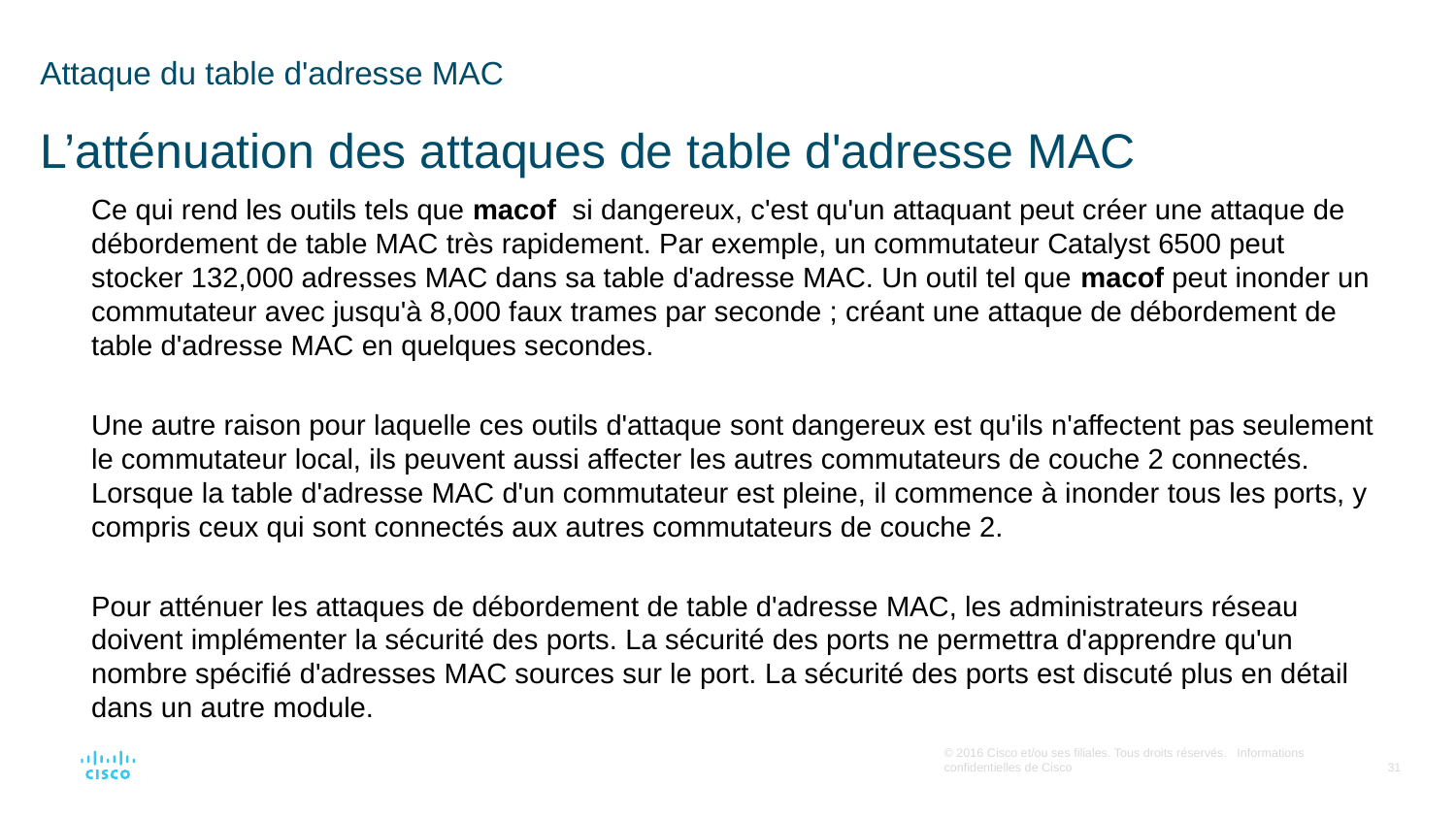

# Attaque du table d'adresse MAC L’atténuation des attaques de table d'adresse MAC
Ce qui rend les outils tels que macof  si dangereux, c'est qu'un attaquant peut créer une attaque de débordement de table MAC très rapidement. Par exemple, un commutateur Catalyst 6500 peut stocker 132,000 adresses MAC dans sa table d'adresse MAC. Un outil tel que macof peut inonder un commutateur avec jusqu'à 8,000 faux trames par seconde ; créant une attaque de débordement de table d'adresse MAC en quelques secondes.

Une autre raison pour laquelle ces outils d'attaque sont dangereux est qu'ils n'affectent pas seulement le commutateur local, ils peuvent aussi affecter les autres commutateurs de couche 2 connectés. Lorsque la table d'adresse MAC d'un commutateur est pleine, il commence à inonder tous les ports, y compris ceux qui sont connectés aux autres commutateurs de couche 2.

Pour atténuer les attaques de débordement de table d'adresse MAC, les administrateurs réseau doivent implémenter la sécurité des ports. La sécurité des ports ne permettra d'apprendre qu'un nombre spécifié d'adresses MAC sources sur le port. La sécurité des ports est discuté plus en détail dans un autre module.